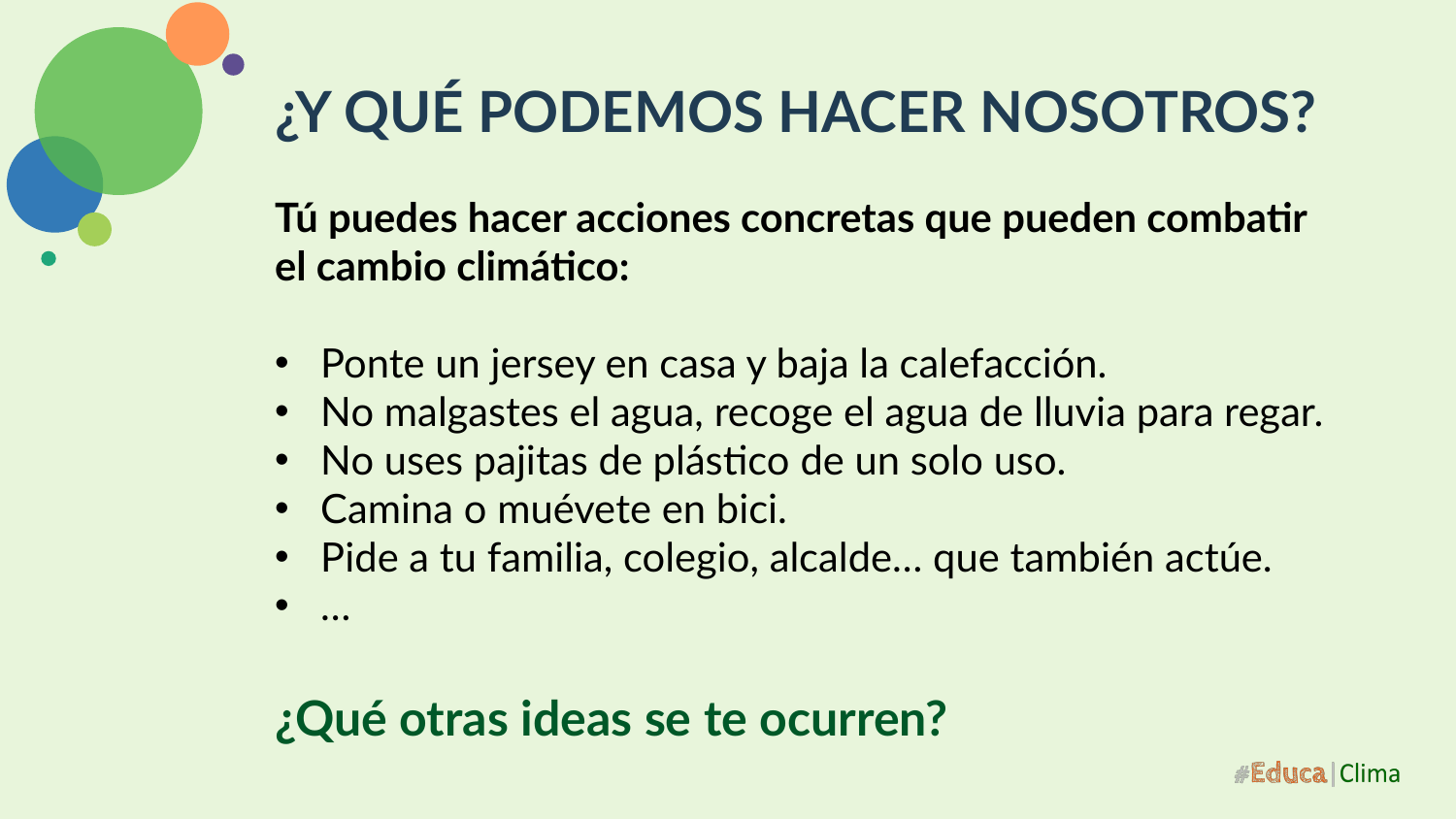

¿Y QUÉ PODEMOS HACER NOSOTROS?

Tú puedes hacer acciones concretas que pueden combatir
el cambio climático:

Ponte un jersey en casa y baja la calefacción.
No malgastes el agua, recoge el agua de lluvia para regar.
No uses pajitas de plástico de un solo uso.
Camina o muévete en bici.
Pide a tu familia, colegio, alcalde… que también actúe.
…

¿Qué otras ideas se te ocurren?